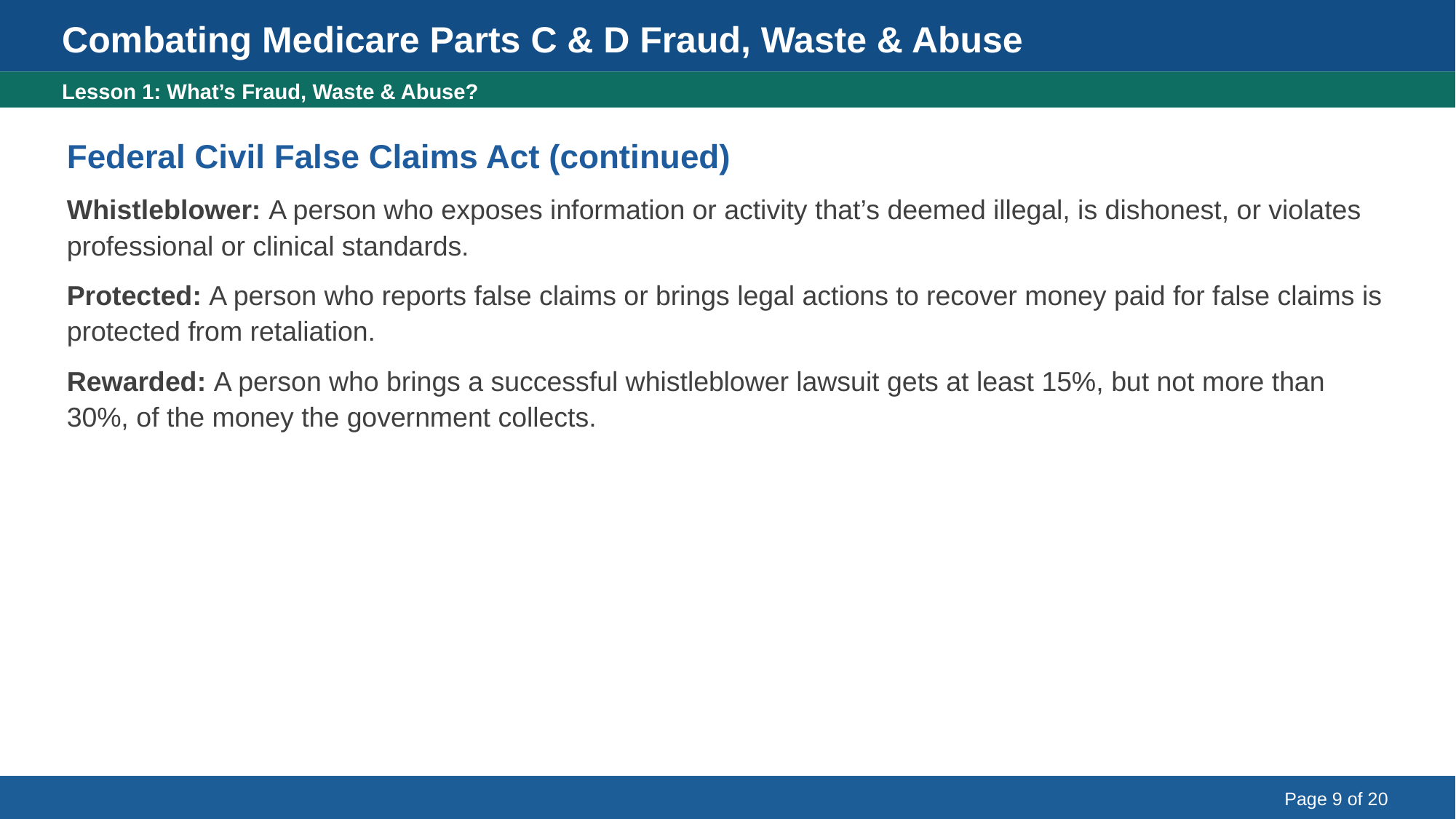

Combating Medicare Parts C & D Fraud, Waste & Abuse
Federal Civil False Claims Act (continued)

Lesson 1: What’s Fraud, Waste & Abuse?
Federal Civil False Claims Act (continued)
Whistleblower: A person who exposes information or activity that’s deemed illegal, is dishonest, or violates professional or clinical standards.
Protected: A person who reports false claims or brings legal actions to recover money paid for false claims is protected from retaliation.
Rewarded: A person who brings a successful whistleblower lawsuit gets at least 15%, but not more than 30%, of the money the government collects.

Page 9 of 20